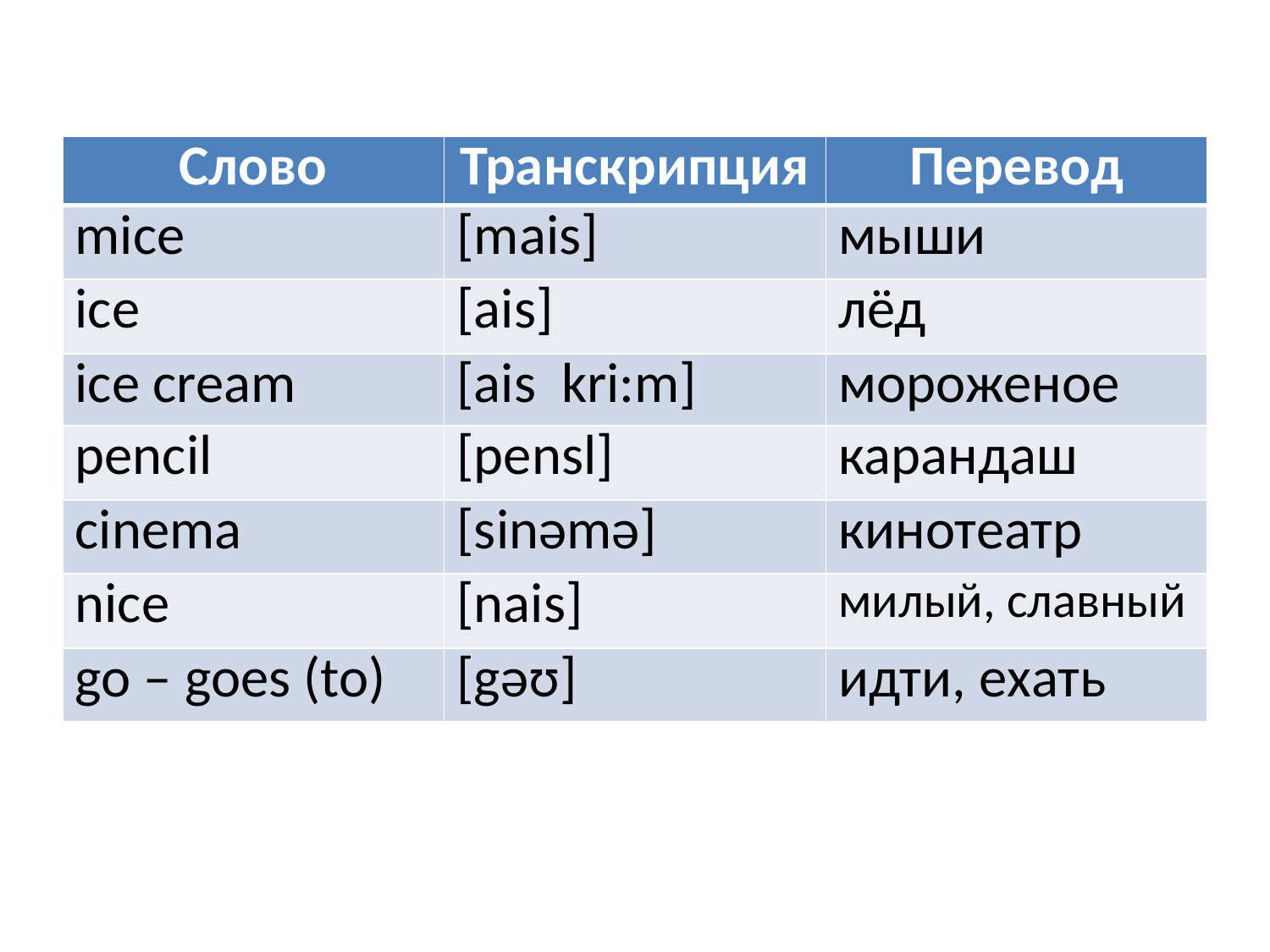

| Слово | Транскрипция | Перевод |
| --- | --- | --- |
| mice | [mais] | мыши |
| ice | [ais] | лёд |
| ice cream | [ais kri:m] | мороженое |
| pencil | [pensl] | карандаш |
| cinema | [sinəmə] | кинотеатр |
| nice | [nais] | милый, славный |
| go – goes (to) | [gəʊ] | идти, ехать |